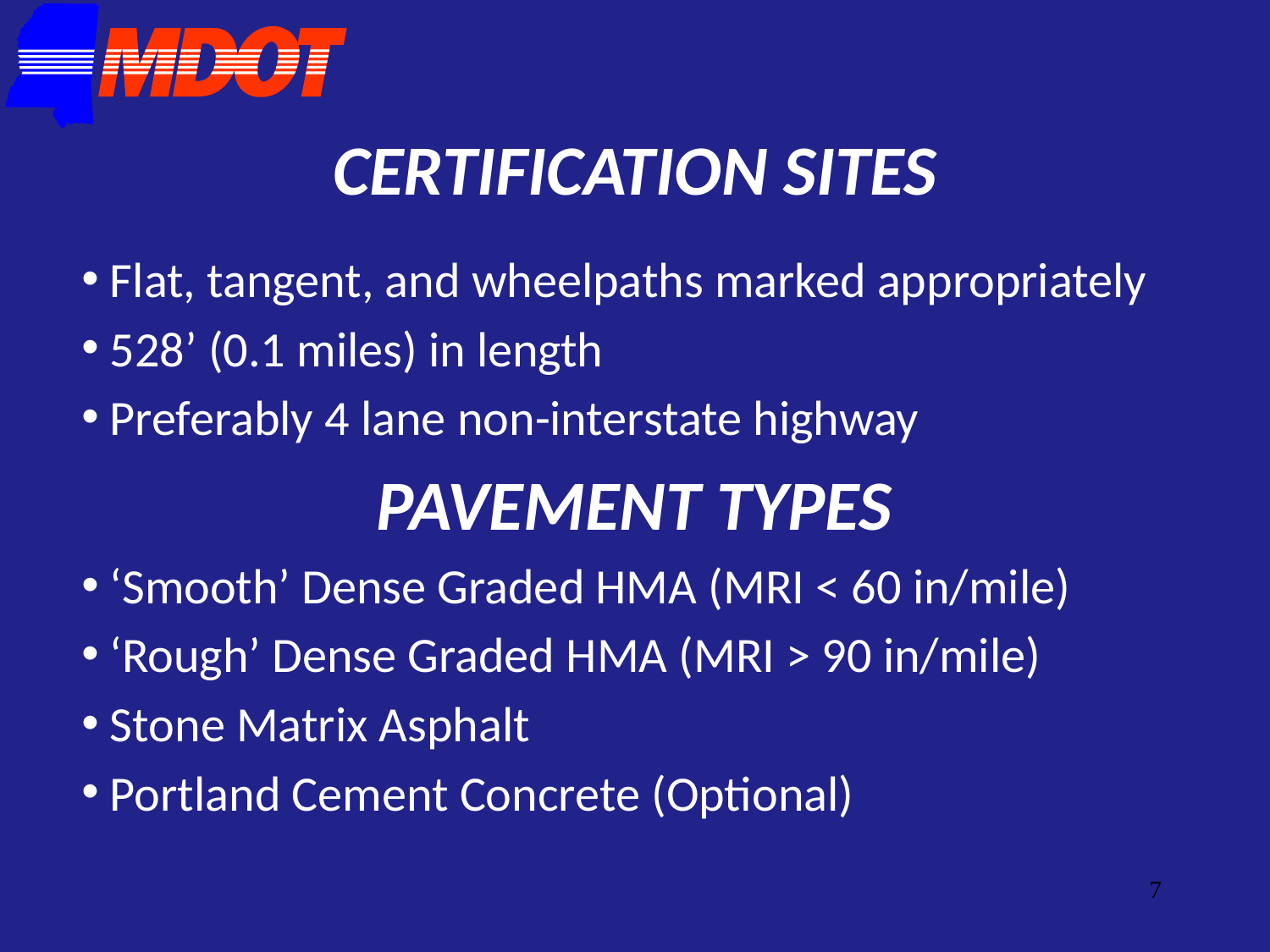

# Certification sites
 Flat, tangent, and wheelpaths marked appropriately
 528’ (0.1 miles) in length
 Preferably 4 lane non-interstate highway
PAVEMENT TYPES
 ‘Smooth’ Dense Graded HMA (MRI < 60 in/mile)
 ‘Rough’ Dense Graded HMA (MRI > 90 in/mile)
 Stone Matrix Asphalt
 Portland Cement Concrete (Optional)
7